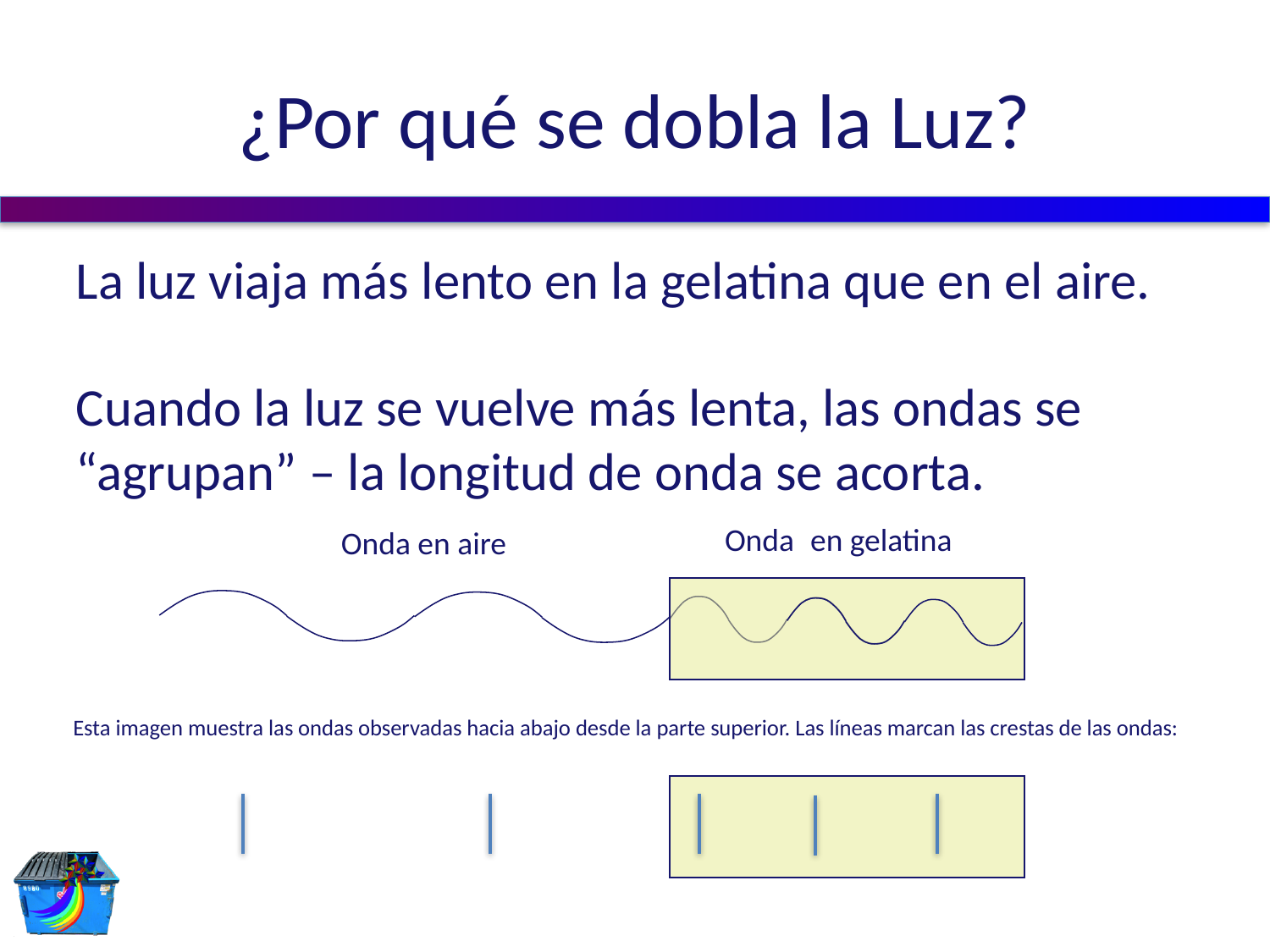

# ¿Por qué se dobla la Luz?
La luz viaja más lento en la gelatina que en el aire.

Cuando la luz se vuelve más lenta, las ondas se “agrupan” – la longitud de onda se acorta.
Onda en gelatina
Onda en aire

Esta imagen muestra las ondas observadas hacia abajo desde la parte superior. Las líneas marcan las crestas de las ondas: